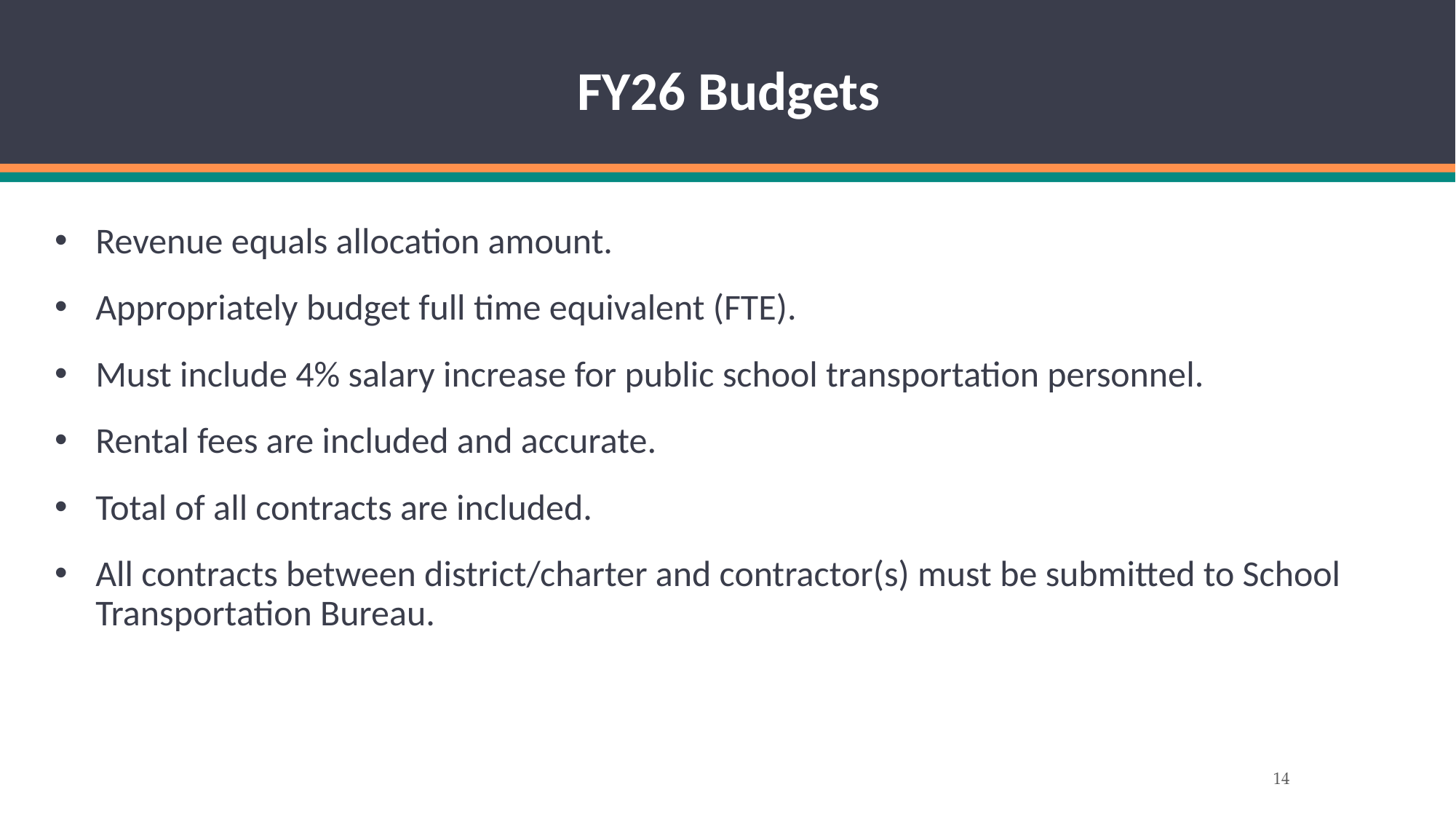

# FY26 Budgets
Revenue equals allocation amount.
Appropriately budget full time equivalent (FTE).
Must include 4% salary increase for public school transportation personnel.
Rental fees are included and accurate.
Total of all contracts are included.
All contracts between district/charter and contractor(s) must be submitted to School Transportation Bureau.
14